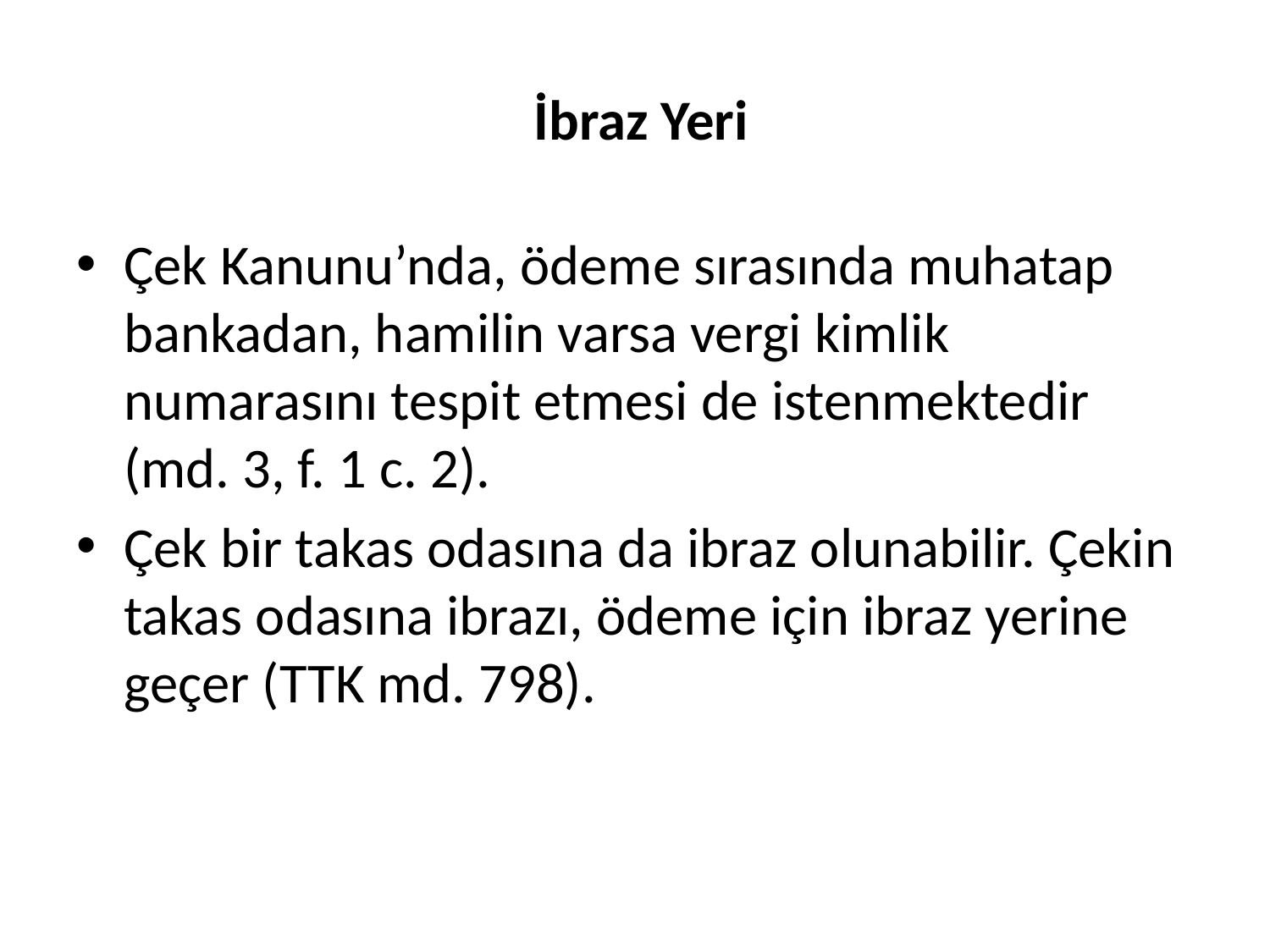

# İbraz Yeri
Çek Kanunu’nda, ödeme sırasında muhatap bankadan, hamilin varsa vergi kimlik numarasını tespit etmesi de istenmektedir (md. 3, f. 1 c. 2).
Çek bir takas odasına da ibraz olunabilir. Çekin takas odasına ibrazı, ödeme için ibraz yerine geçer (TTK md. 798).